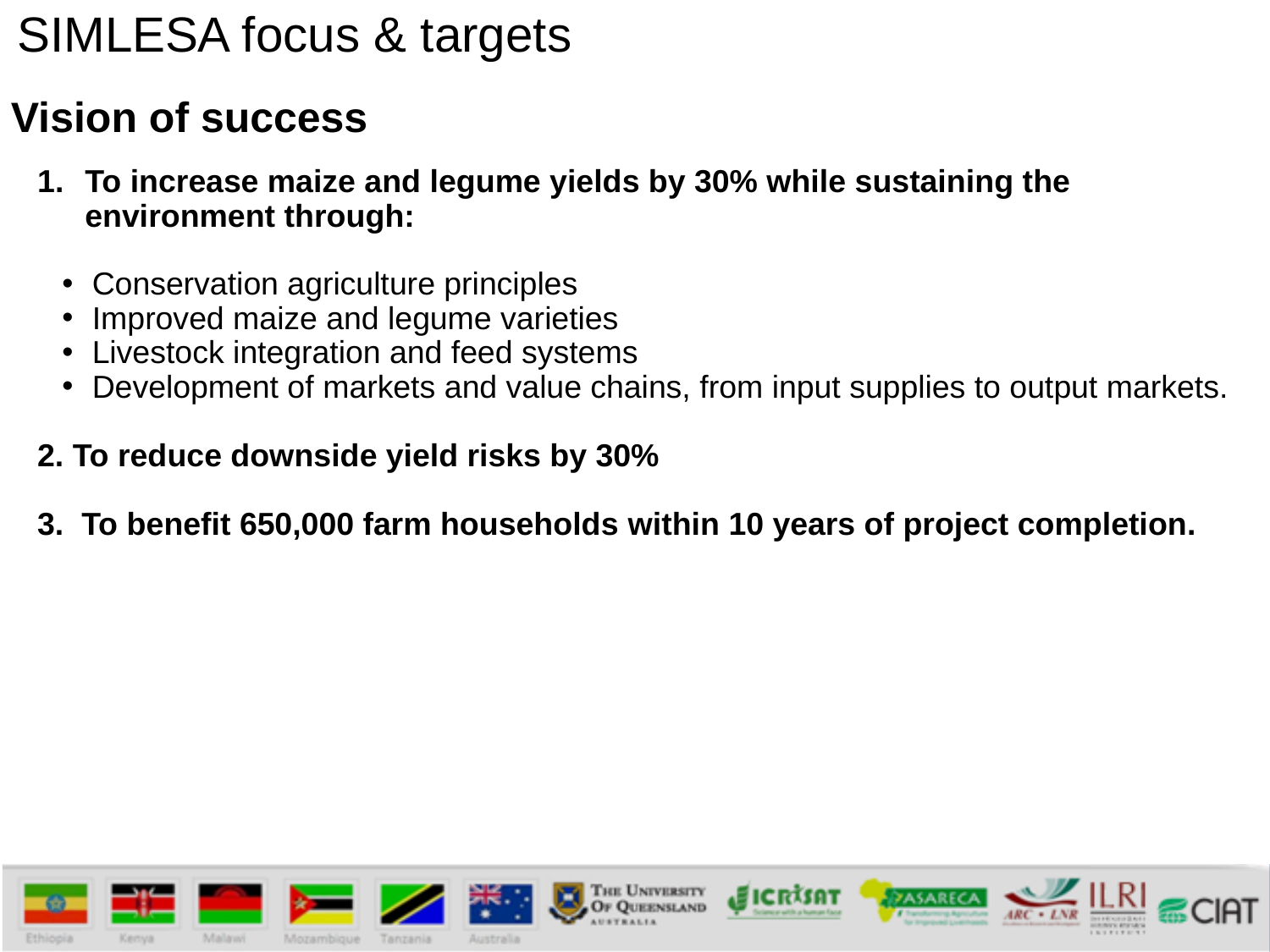

SIMLESA focus & targets
Vision of success
To increase maize and legume yields by 30% while sustaining the environment through:

Conservation agriculture principles
Improved maize and legume varieties
Livestock integration and feed systems
Development of markets and value chains, from input supplies to output markets.

2. To reduce downside yield risks by 30%

3.  To benefit 650,000 farm households within 10 years of project completion.